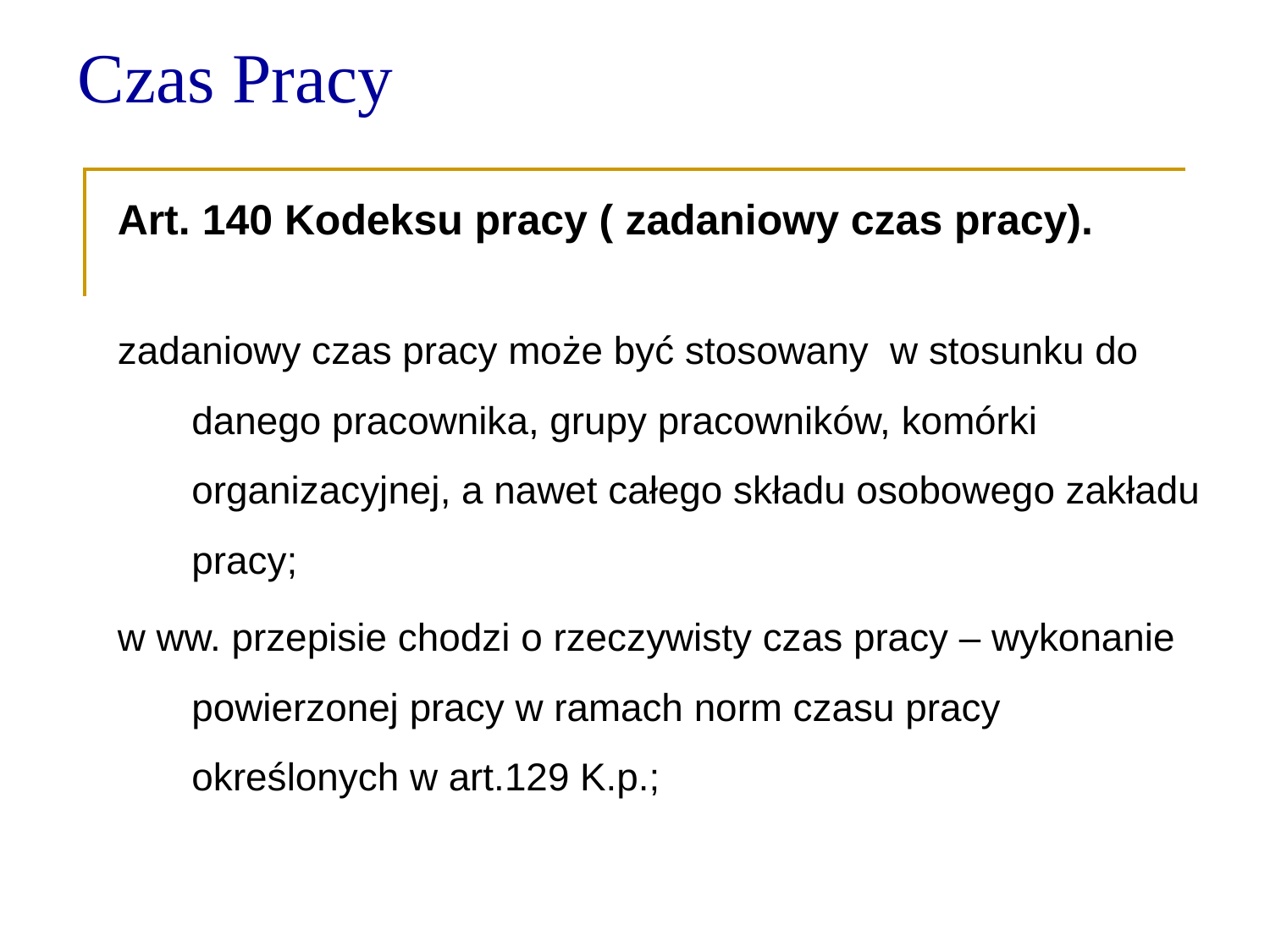

Czas Pracy
Art. 140 Kodeksu pracy ( zadaniowy czas pracy).
zadaniowy czas pracy może być stosowany  w stosunku do danego pracownika, grupy pracowników, komórki organizacyjnej, a nawet całego składu osobowego zakładu pracy;
w ww. przepisie chodzi o rzeczywisty czas pracy – wykonanie powierzonej pracy w ramach norm czasu pracy określonych w art.129 K.p.;